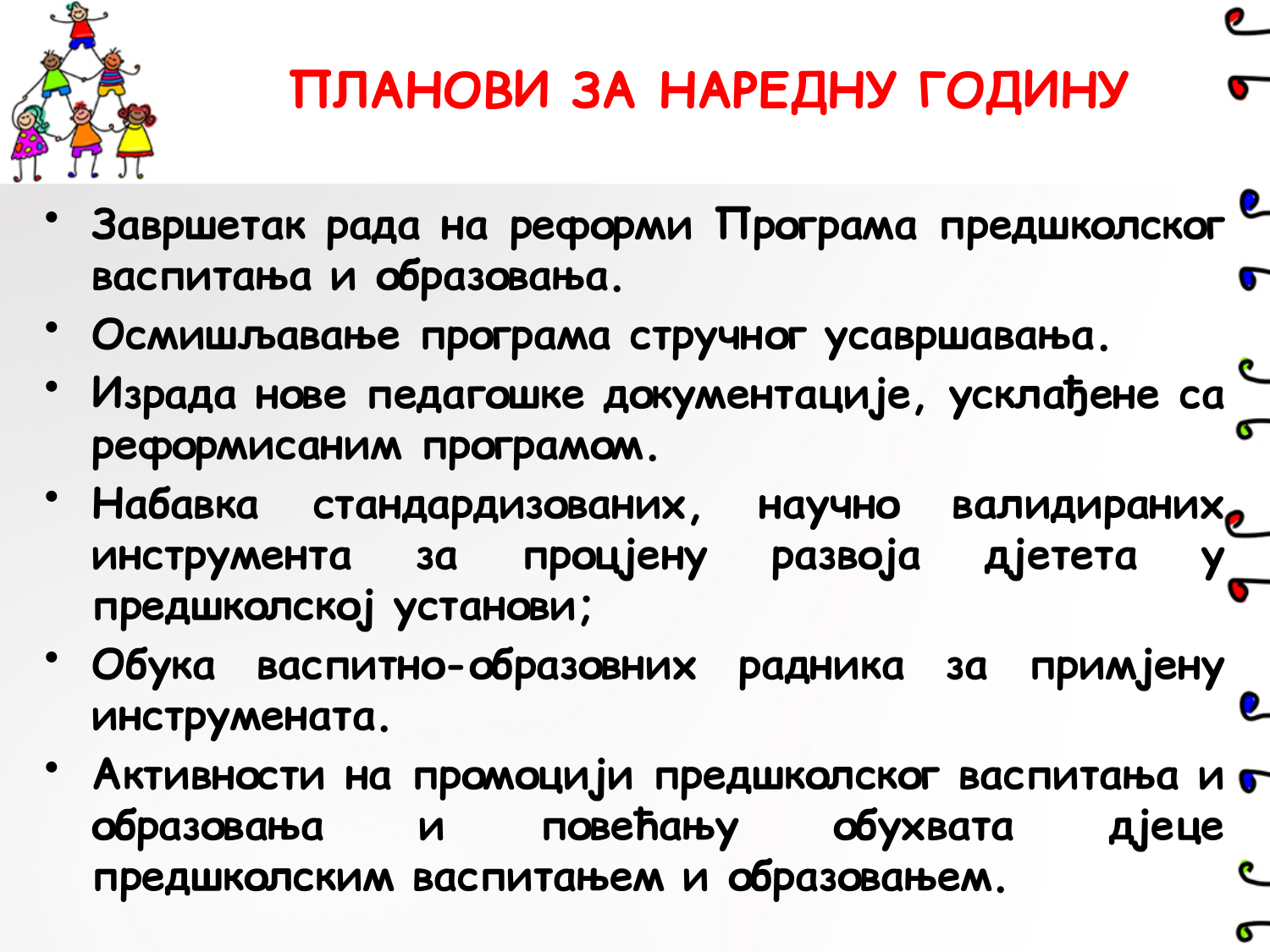

# ПЛАНОВИ ЗА НАРЕДНУ ГОДИНУ
Завршетак рада на реформи Програма предшколског васпитања и образовања.
Осмишљавање програма стручног усавршавања.
Израда нове педагошке документације, усклађене са реформисаним програмом.
Набавка стандардизованих, научно валидираних инструмента за процјену развоја дјетета у предшколској установи;
Обука васпитно-образовних радника за примјену инструмената.
Активности на промоцији предшколског васпитања и образовања и повећању обухвата дјеце предшколским васпитањем и образовањем.